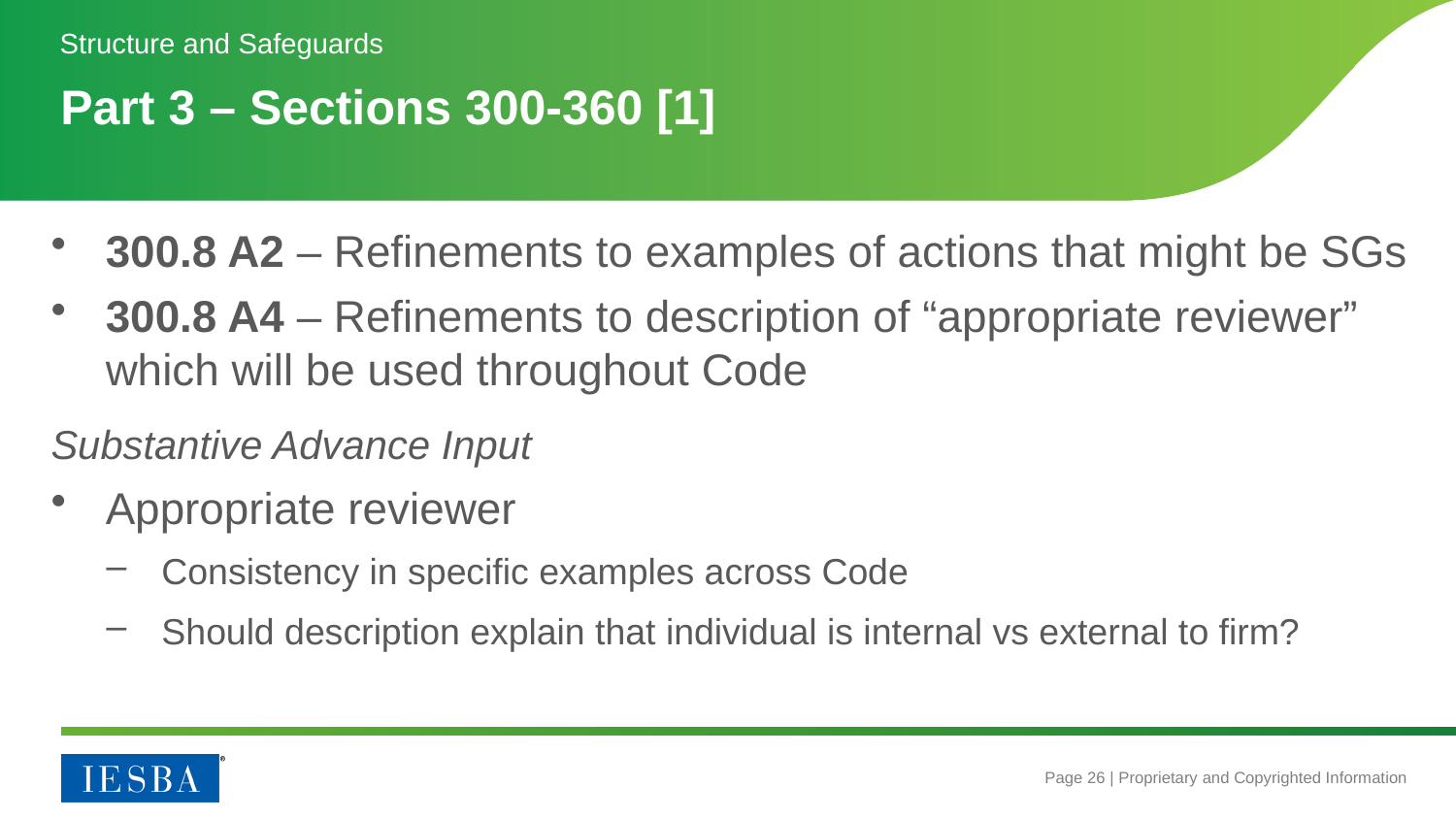

Structure and Safeguards
# Part 3 – Sections 300-360 [1]
300.8 A2 – Refinements to examples of actions that might be SGs
300.8 A4 – Refinements to description of “appropriate reviewer” which will be used throughout Code
Substantive Advance Input
Appropriate reviewer
Consistency in specific examples across Code
Should description explain that individual is internal vs external to firm?